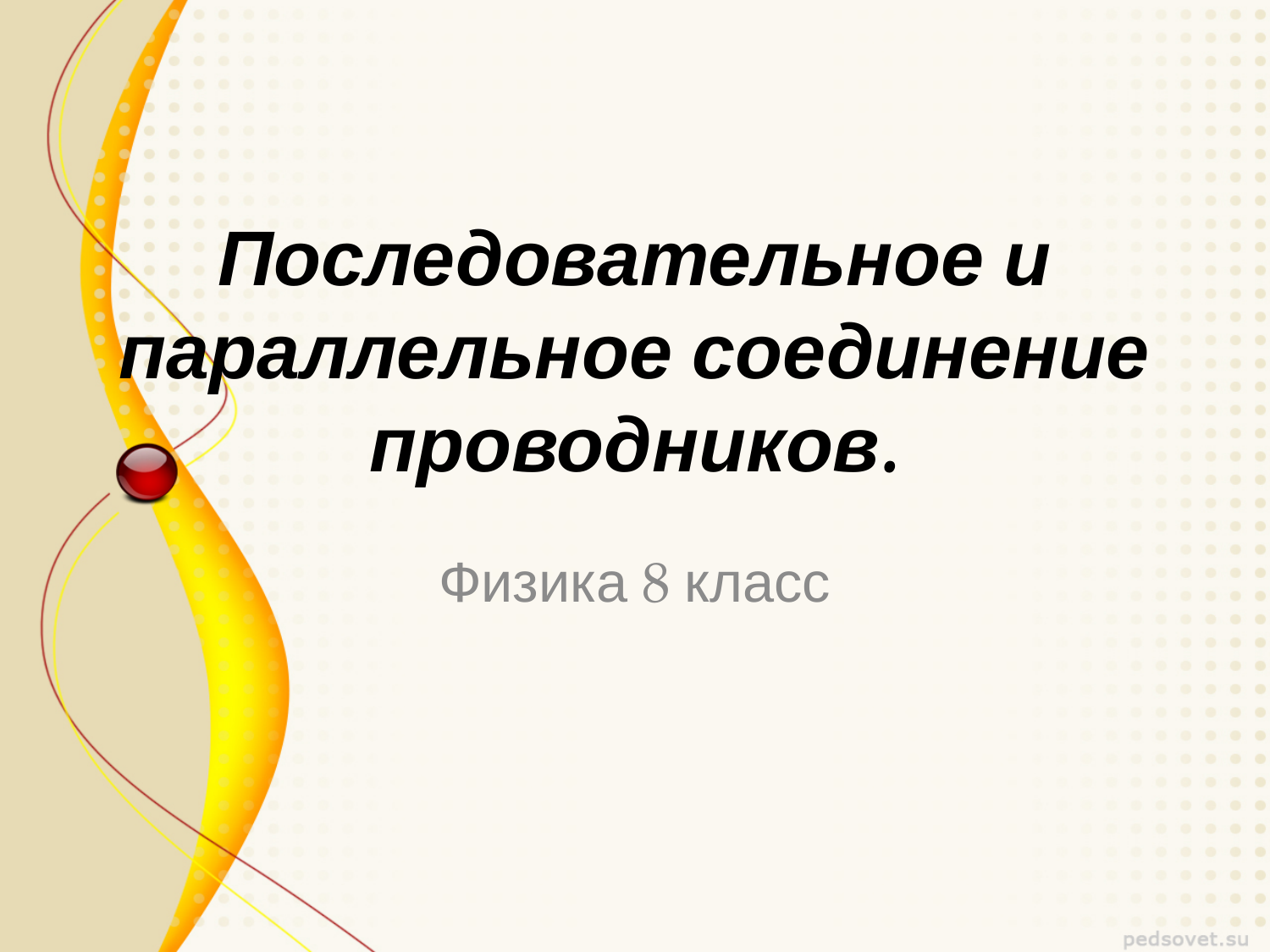

# Последовательное и параллельное соединение проводников.
Физика 8 класс